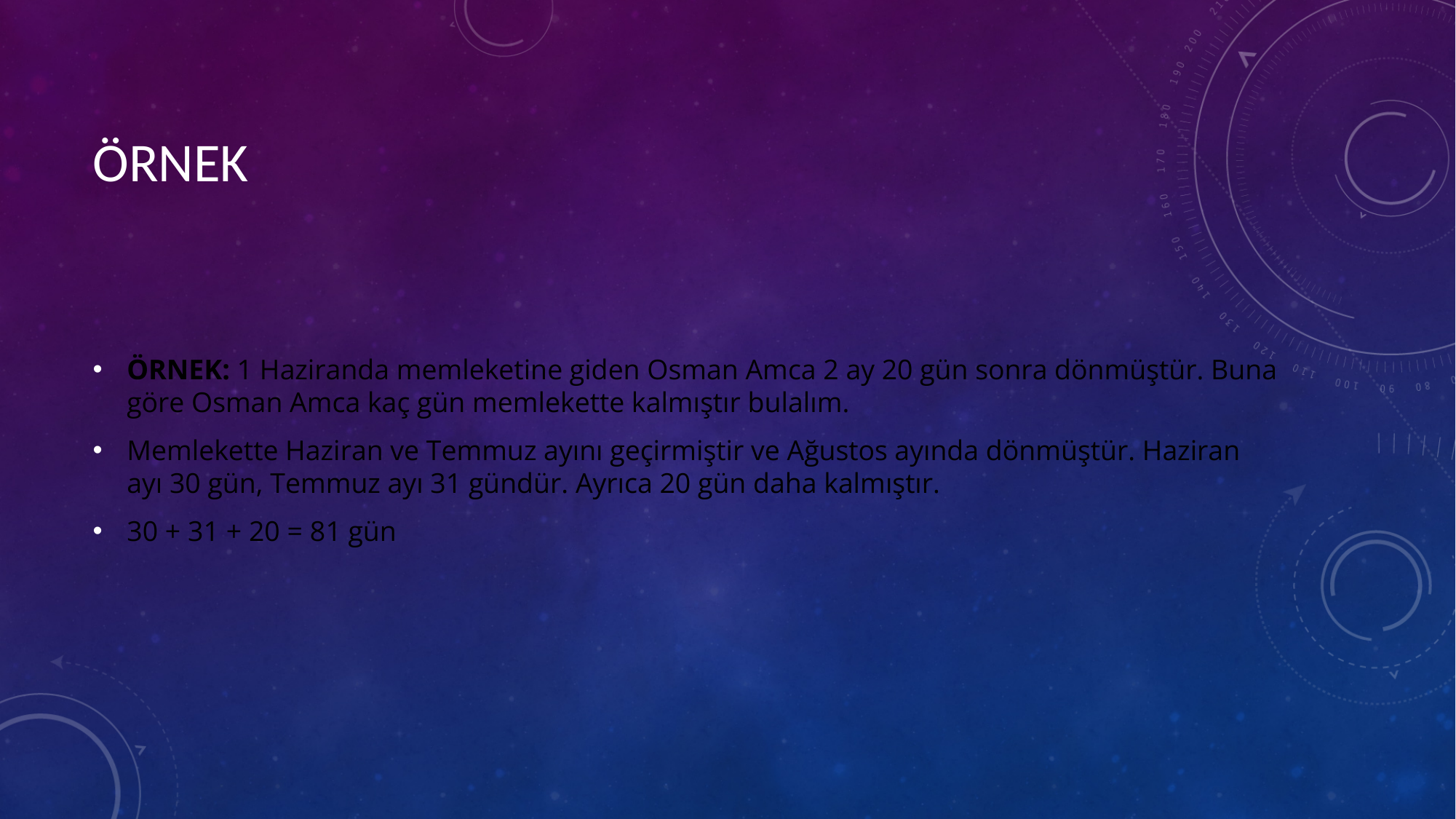

# örnek
ÖRNEK: 1 Haziranda memleketine giden Osman Amca 2 ay 20 gün sonra dönmüştür. Buna göre Osman Amca kaç gün memlekette kalmıştır bulalım.
Memlekette Haziran ve Temmuz ayını geçirmiştir ve Ağustos ayında dönmüştür. Haziran ayı 30 gün, Temmuz ayı 31 gündür. Ayrıca 20 gün daha kalmıştır.
30 + 31 + 20 = 81 gün